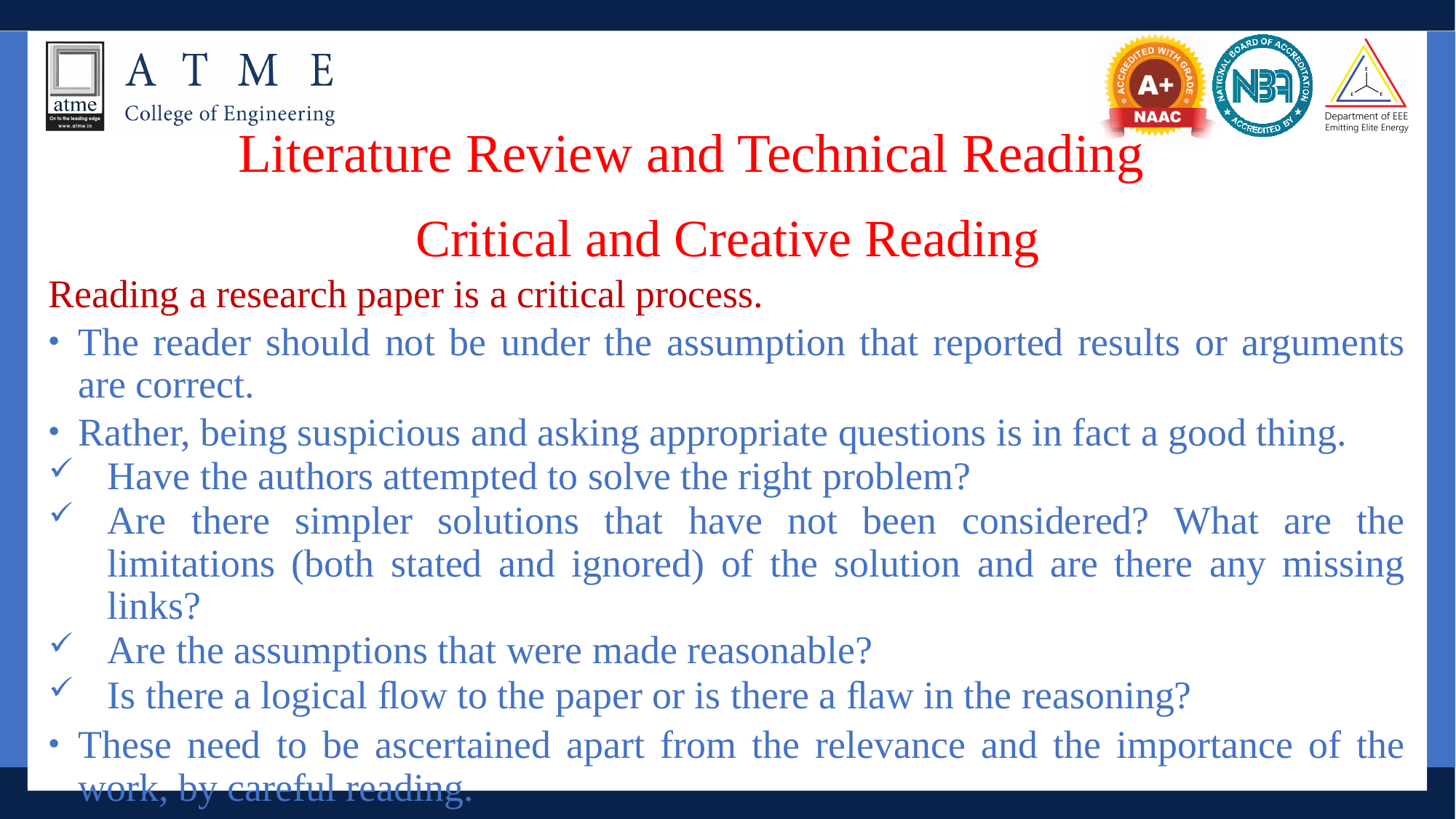

# Literature Review and Technical Reading
Critical and Creative Reading
Reading a research paper is a critical process.
The reader should not be under the assumption that reported results or arguments are correct.
Rather, being suspicious and asking appropriate questions is in fact a good thing.
Have the authors attempted to solve the right problem?
Are there simpler solutions that have not been considered? What are the limitations (both stated and ignored) of the solution and are there any missing links?
Are the assumptions that were made reasonable?
Is there a logical ﬂow to the paper or is there a ﬂaw in the reasoning?
These need to be ascertained apart from the relevance and the importance of the work, by careful reading.